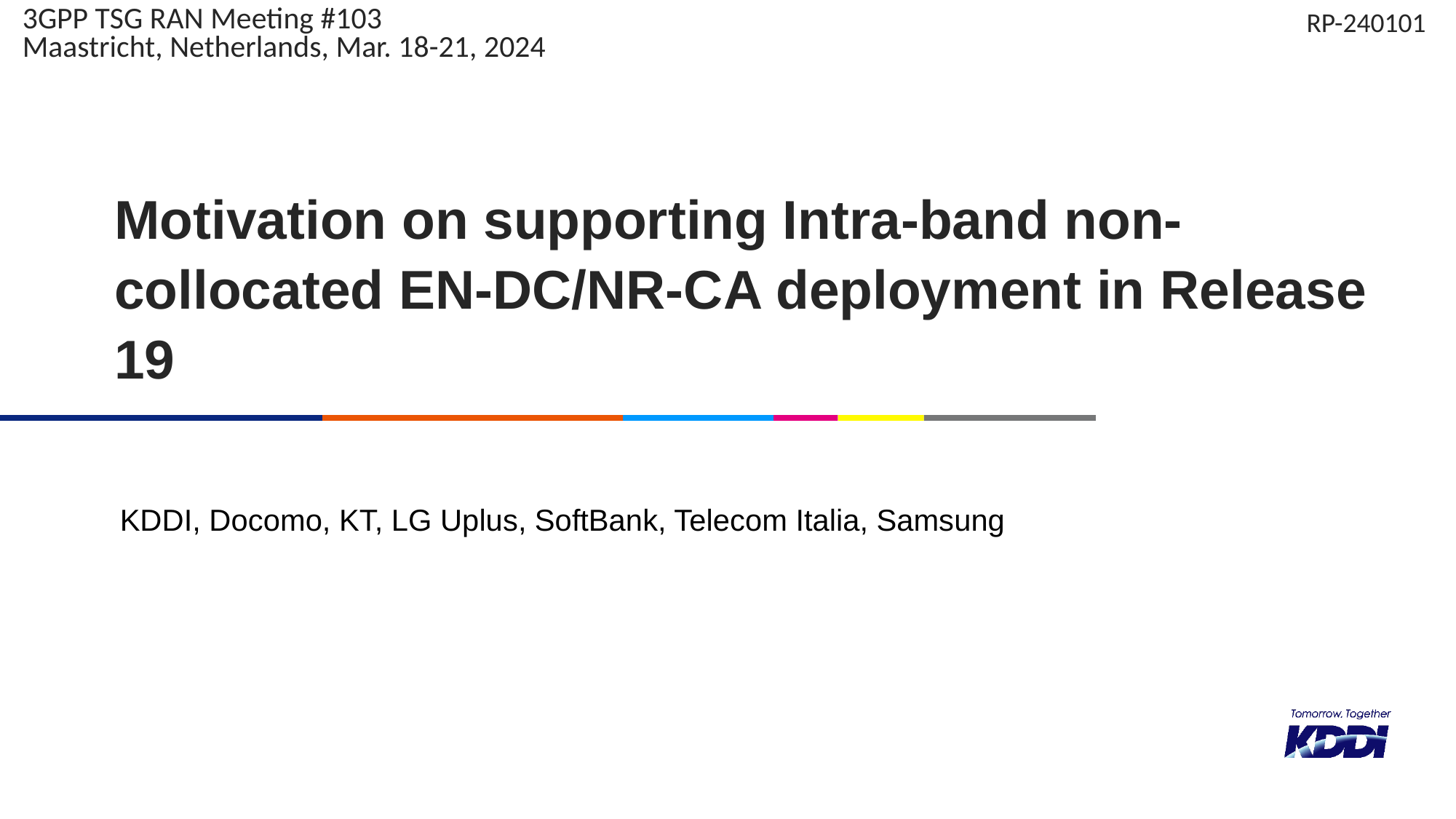

RP-240101
3GPP TSG RAN Meeting #103
Maastricht, Netherlands, Mar. 18-21, 2024
# Motivation on supporting Intra-band non-collocated EN-DC/NR-CA deployment in Release 19
KDDI, Docomo, KT, LG Uplus, SoftBank, Telecom Italia, Samsung